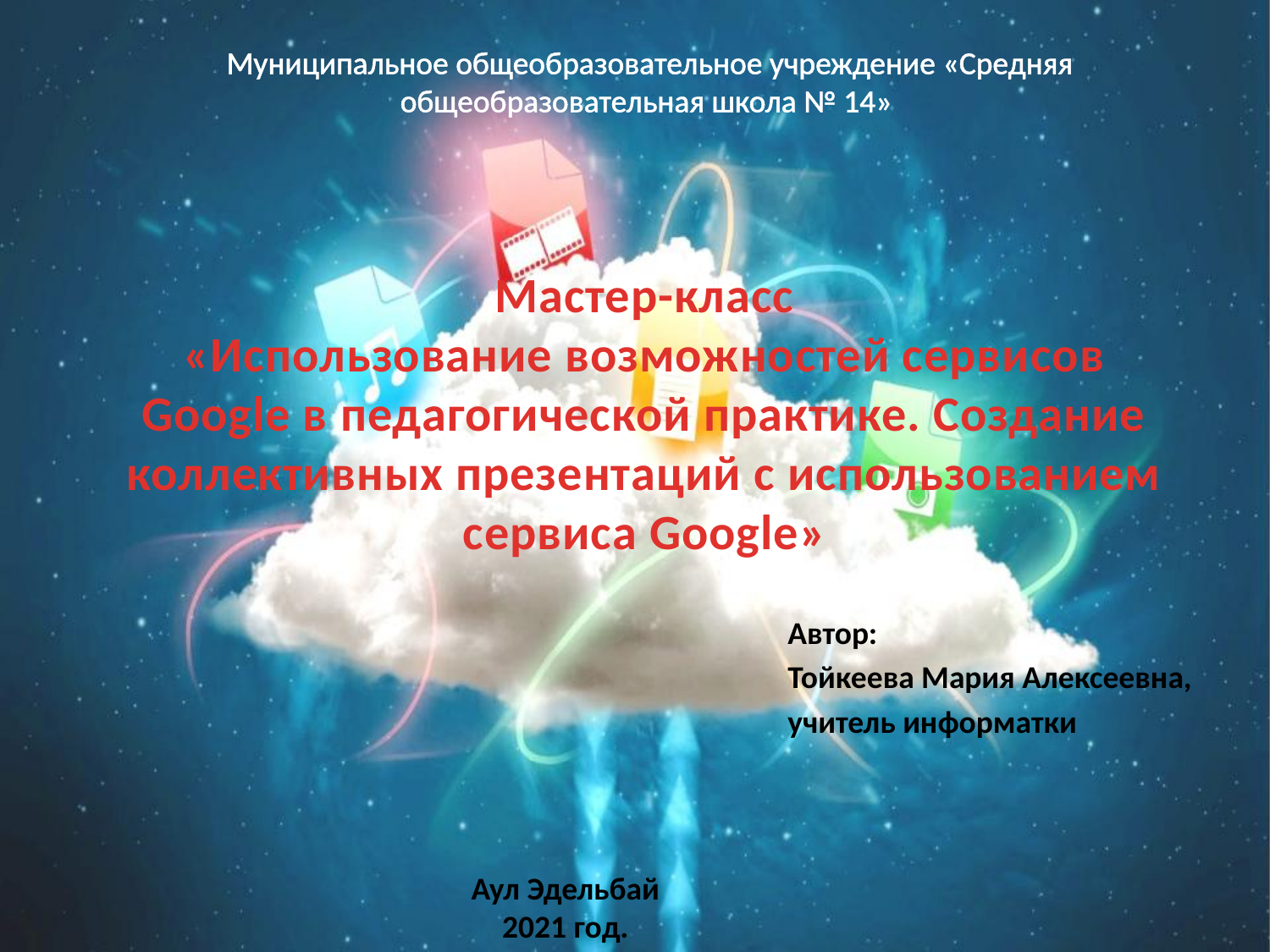

Муниципальное общеобразовательное учреждение «Средняя общеобразовательная школа № 14»
# Мастер-класс «Использование возможностей сервисов Google в педагогической практике. Создание коллективных презентаций с использованием сервиса Google»
Автор:
Тойкеева Мария Алексеевна,
учитель информатки

Аул Эдельбай
2021 год.